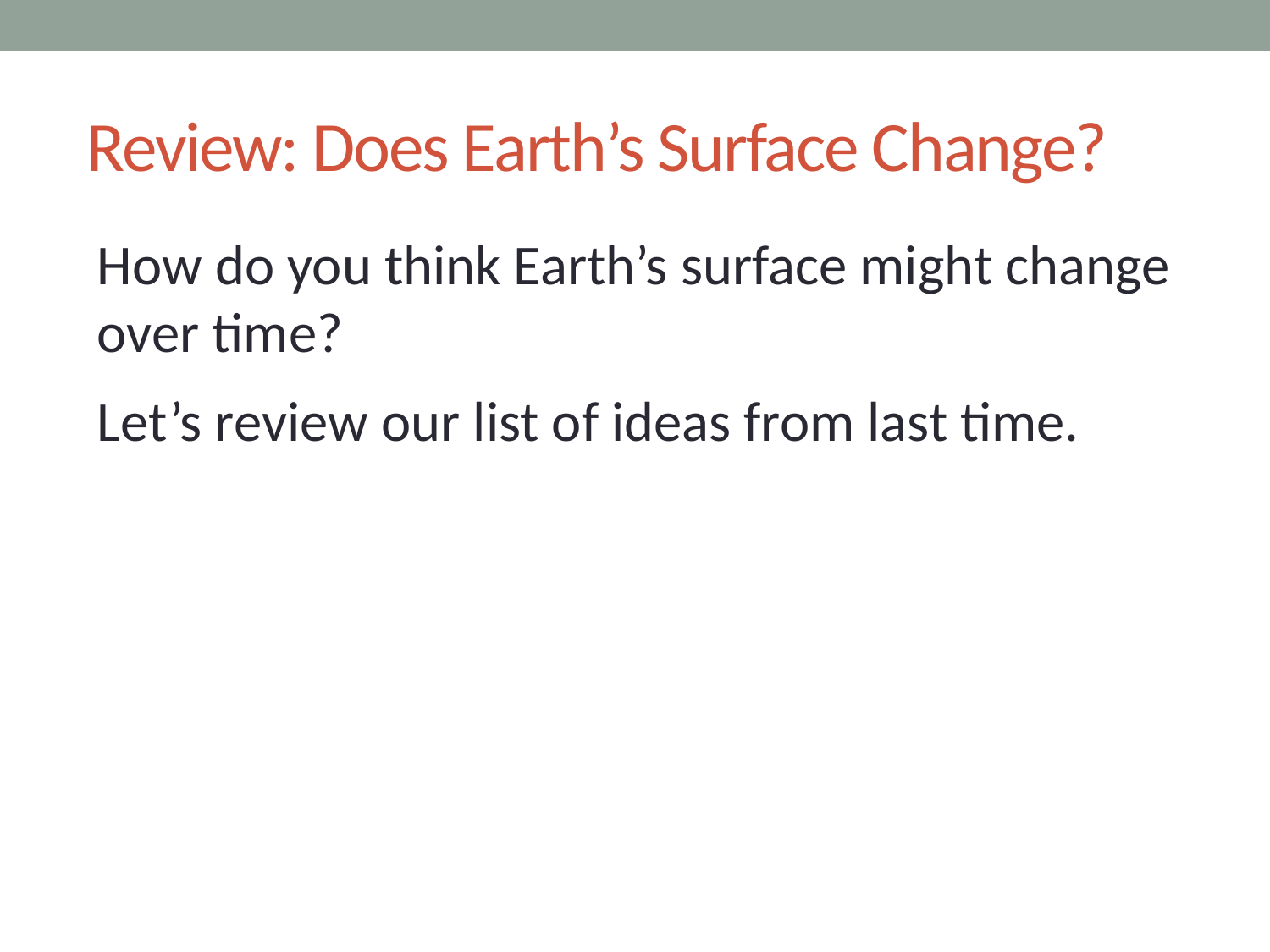

# Review: Does Earth’s Surface Change?
How do you think Earth’s surface might change over time?
Let’s review our list of ideas from last time.